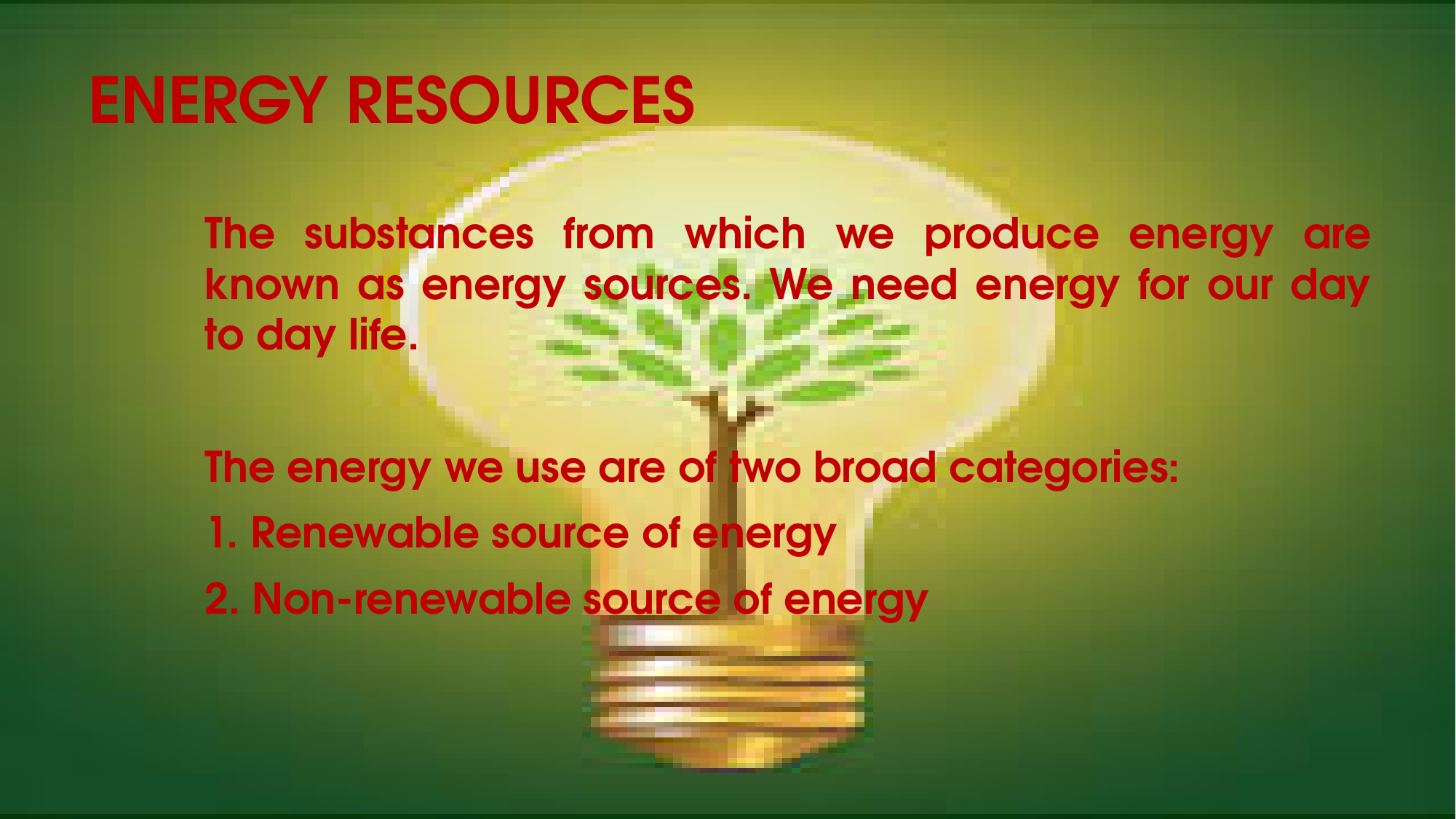

# ENERGY RESOURCES
The substances from which we produce energy are known as energy sources. We need energy for our day to day life.

The energy we use are of two broad categories:
1. Renewable source of energy
2. Non-renewable source of energy